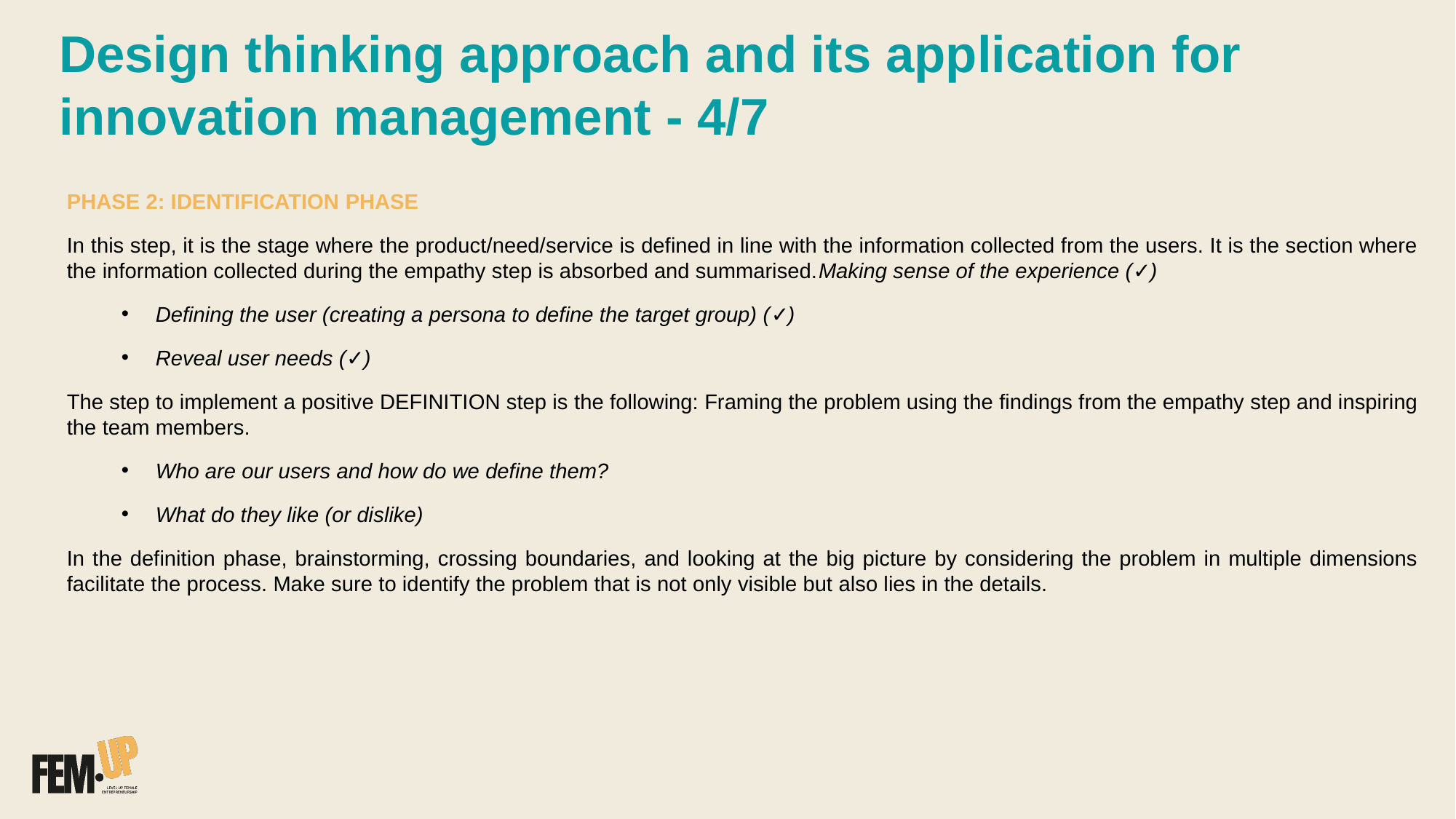

Design thinking approach and its application for
innovation management ​- 4/7
PHASE 2: IDENTIFICATION​ PHASE
In this step, it is the stage where the product/need/service is defined in line with the information collected from the users. It is the section where the information collected during the empathy step is absorbed and summarised.​Making sense of the experience (✓)​
Defining the user (creating a persona to define the target group) (✓)​
Reveal user needs (✓)
The step to implement a positive DEFINITION step is the following: Framing the problem using the findings from the empathy step and inspiring the team members.​​
​Who are our users and how do we define them?​
What do they like (or dislike)
In the definition phase, brainstorming, crossing boundaries, and looking at the big picture by considering the problem in multiple dimensions facilitate the process. Make sure to identify the problem that is not only visible but also lies in the details.​